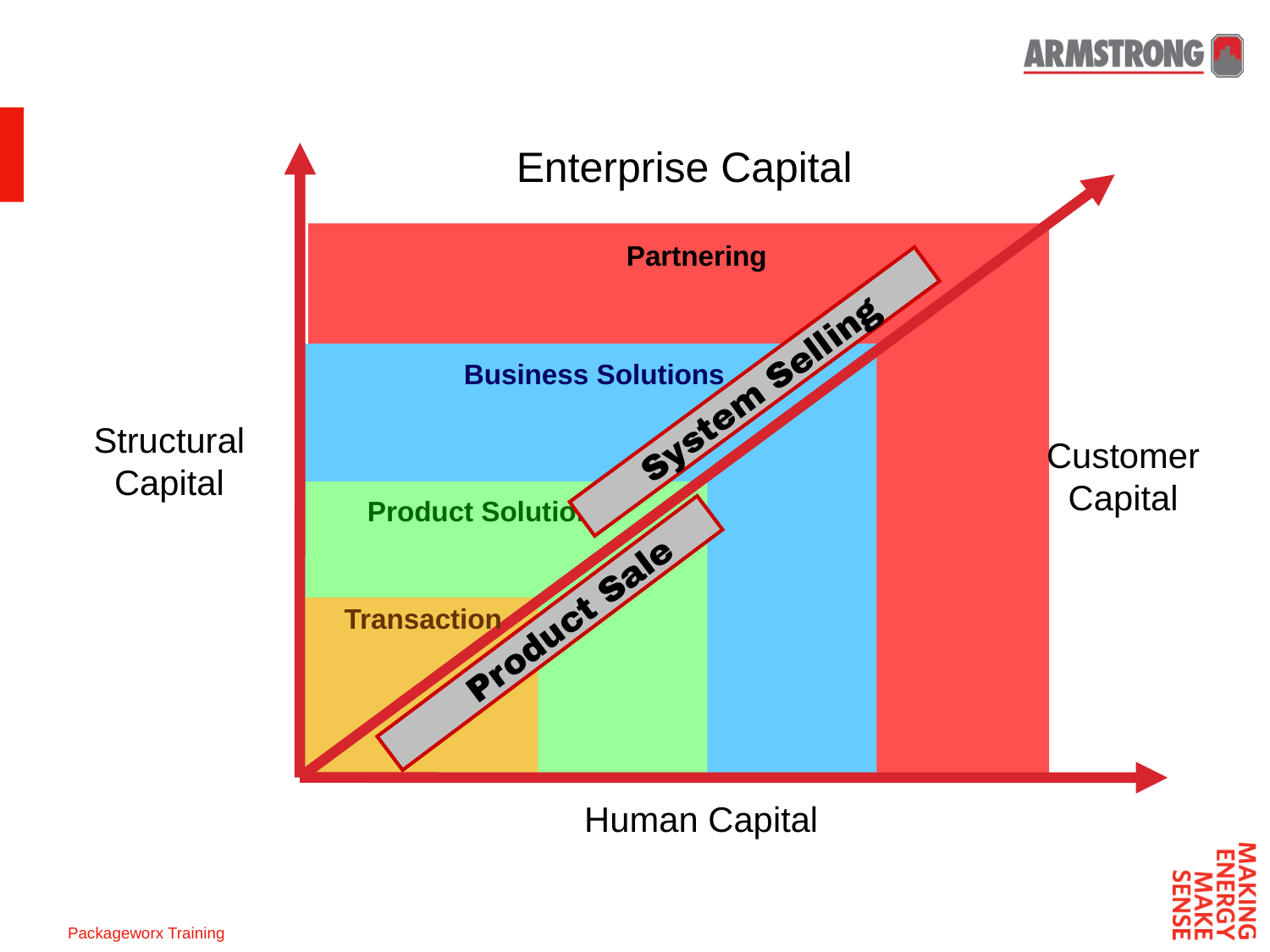

Enterprise Capital

Partnering

Business Solutions
     System Selling
Structural
Capital
Customer
Capital

Product Solutions

Transaction
     Product Sale

Human Capital